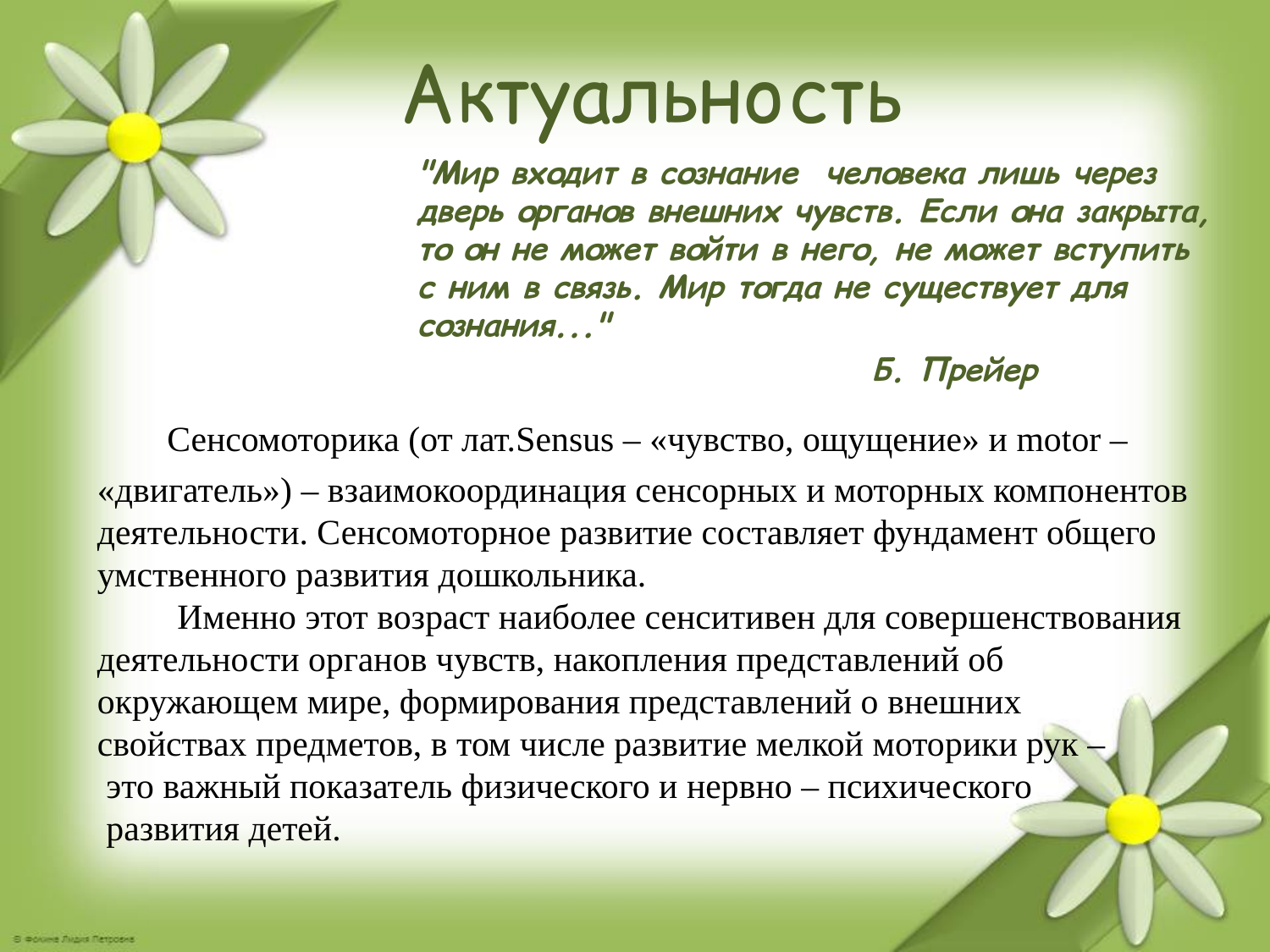

# Актуальность Сенсомоторика (от лат.Sensus – «чувство, ощущение» и motor – «двигатель») – взаимокоординация сенсорных и моторных компонентов деятельности. Сенсомоторное развитие составляет фундамент общего умственного развития дошкольника. Именно этот возраст наиболее сенситивен для совершенствования деятельности органов чувств, накопления представлений об окружающем мире, формирования представлений о внешних свойствах предметов, в том числе развитие мелкой моторики рук – это важный показатель физического и нервно – психического развития детей.
"Мир входит в сознание  человека лишь через дверь органов внешних чувств. Если она закрыта, то он не может войти в него, не может вступить с ним в связь. Мир тогда не существует для сознания..."
                                 Б. Прейер